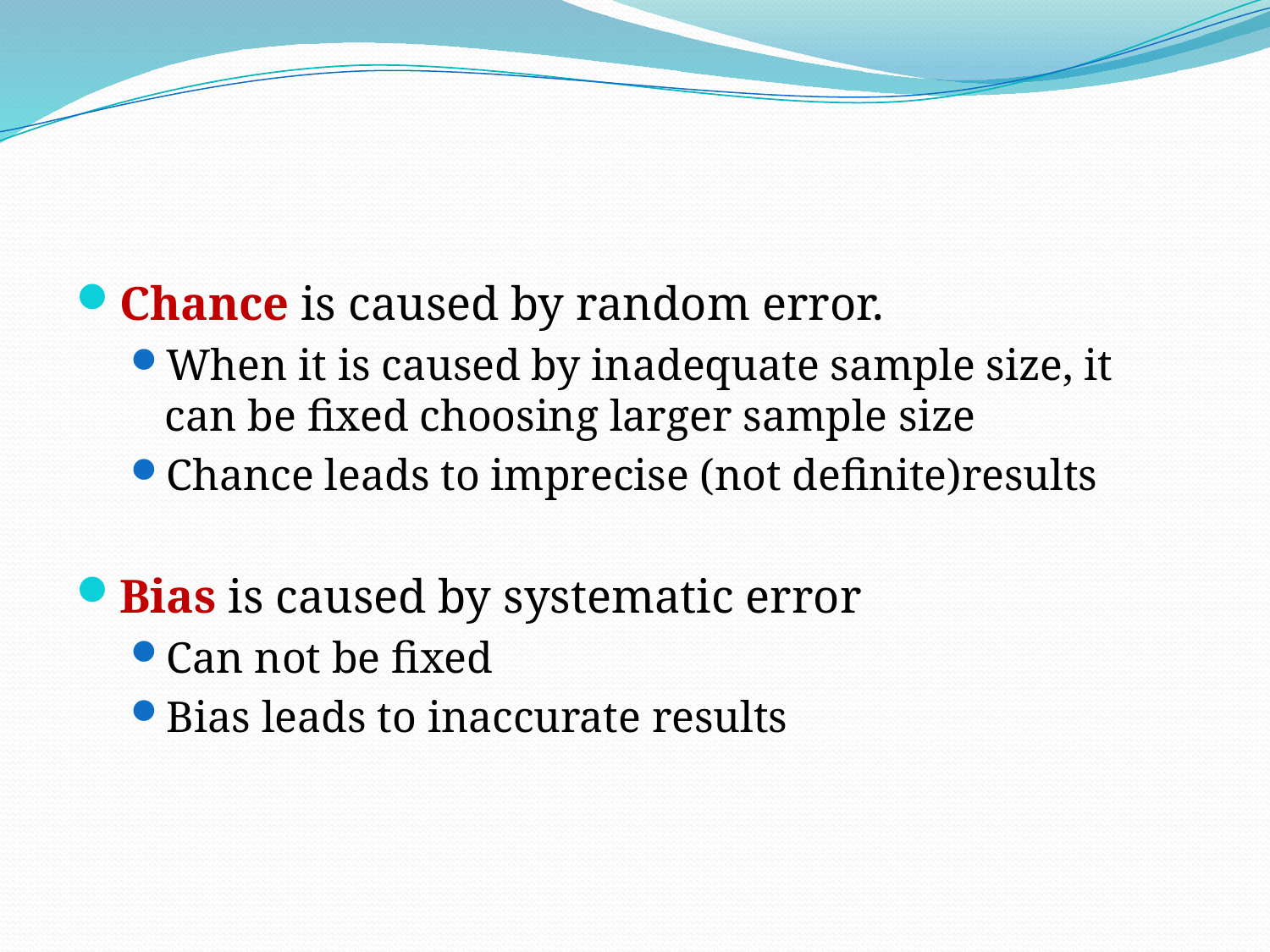

#
Chance is caused by random error.
When it is caused by inadequate sample size, it can be fixed choosing larger sample size
Chance leads to imprecise (not definite)results

Bias is caused by systematic error
Can not be fixed
Bias leads to inaccurate results